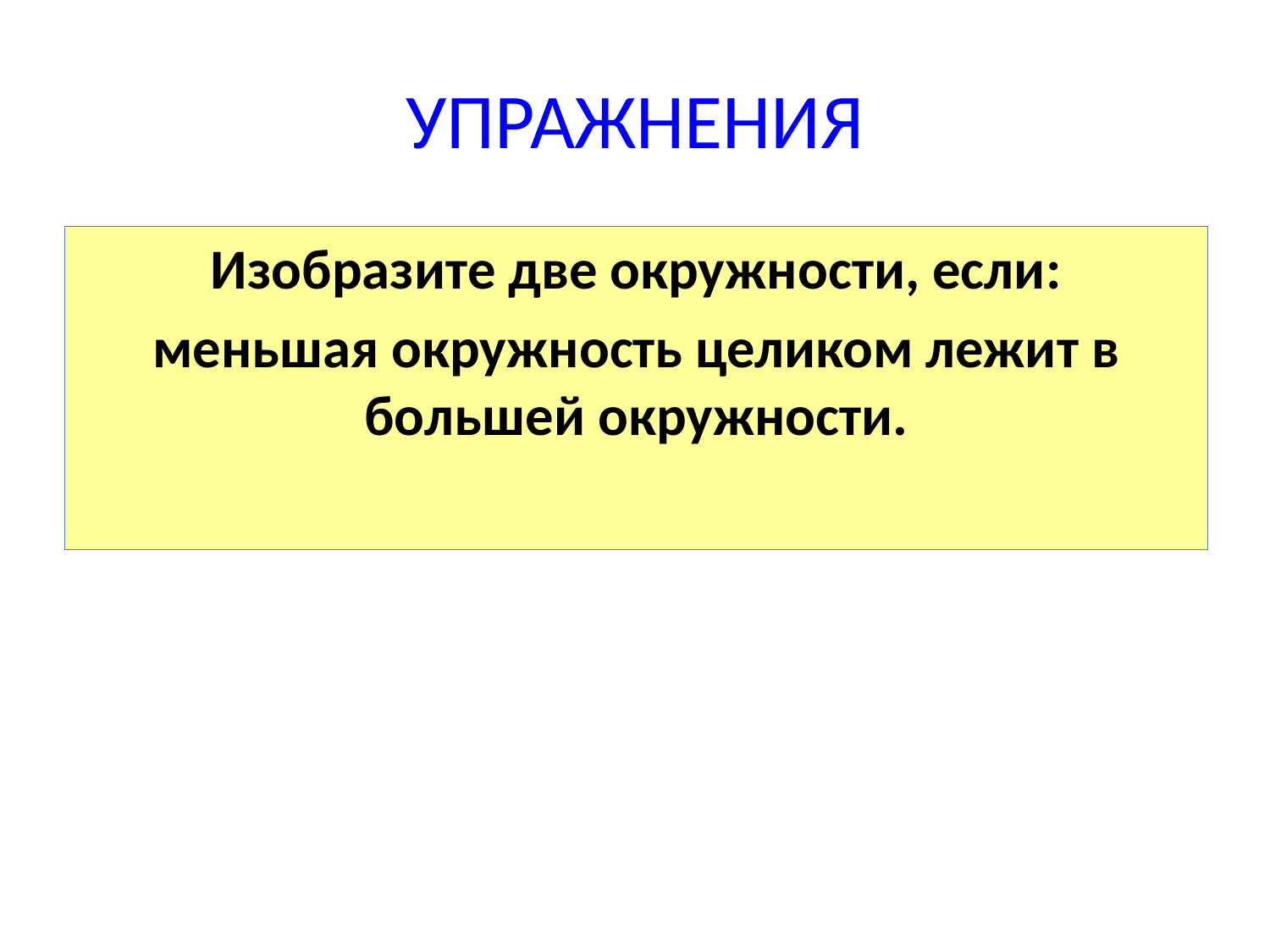

# УПРАЖНЕНИЯ
Изобразите две окружности, если:
меньшая окружность целиком лежит в большей окружности.